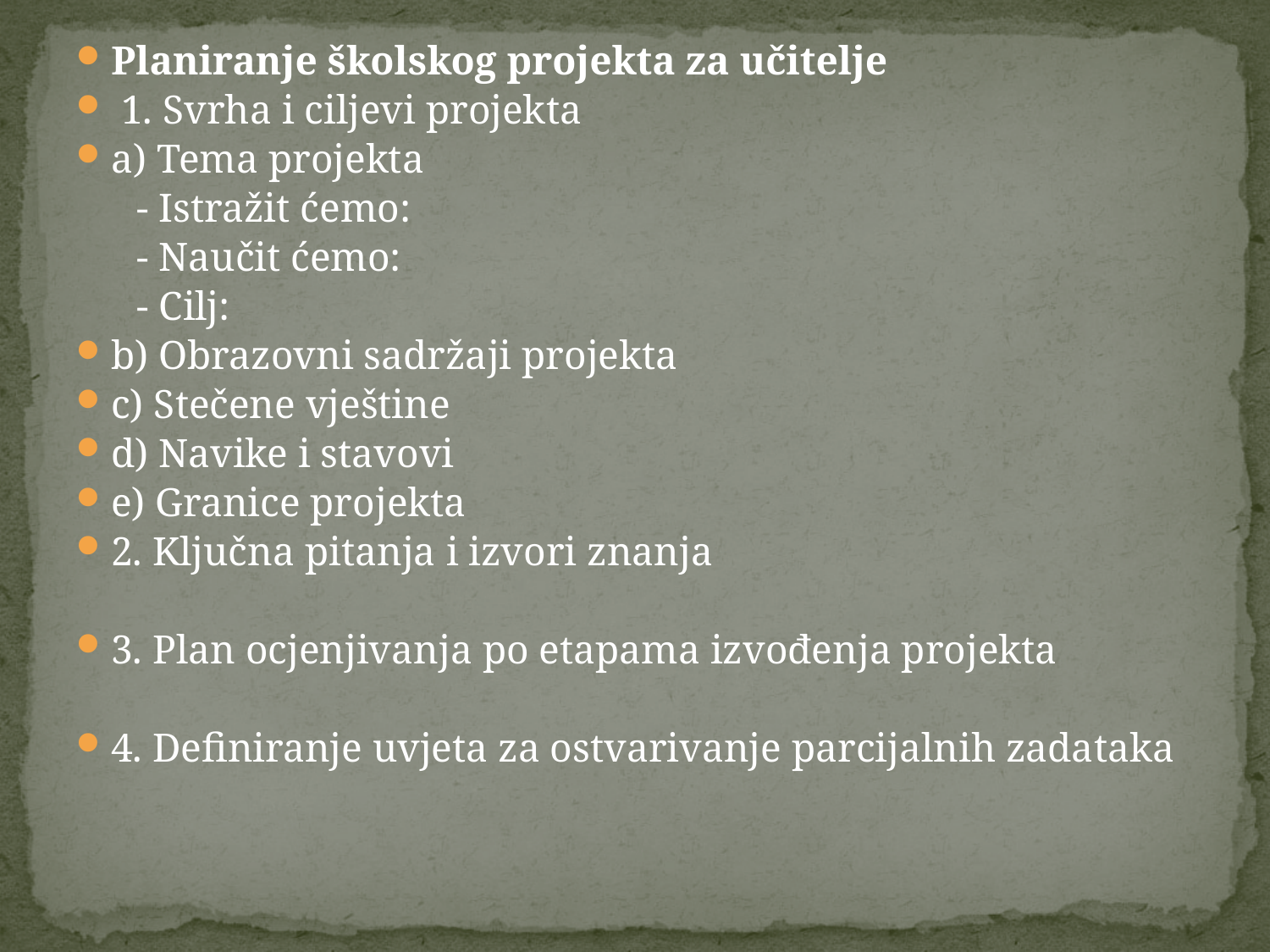

Planiranje školskog projekta za učitelje
 1. Svrha i ciljevi projekta
a) Tema projekta
      - Istražit ćemo:
      - Naučit ćemo:
      - Cilj:
b) Obrazovni sadržaji projekta
c) Stečene vještine
d) Navike i stavovi
e) Granice projekta
2. Ključna pitanja i izvori znanja

3. Plan ocjenjivanja po etapama izvođenja projekta

4. Definiranje uvjeta za ostvarivanje parcijalnih zadataka